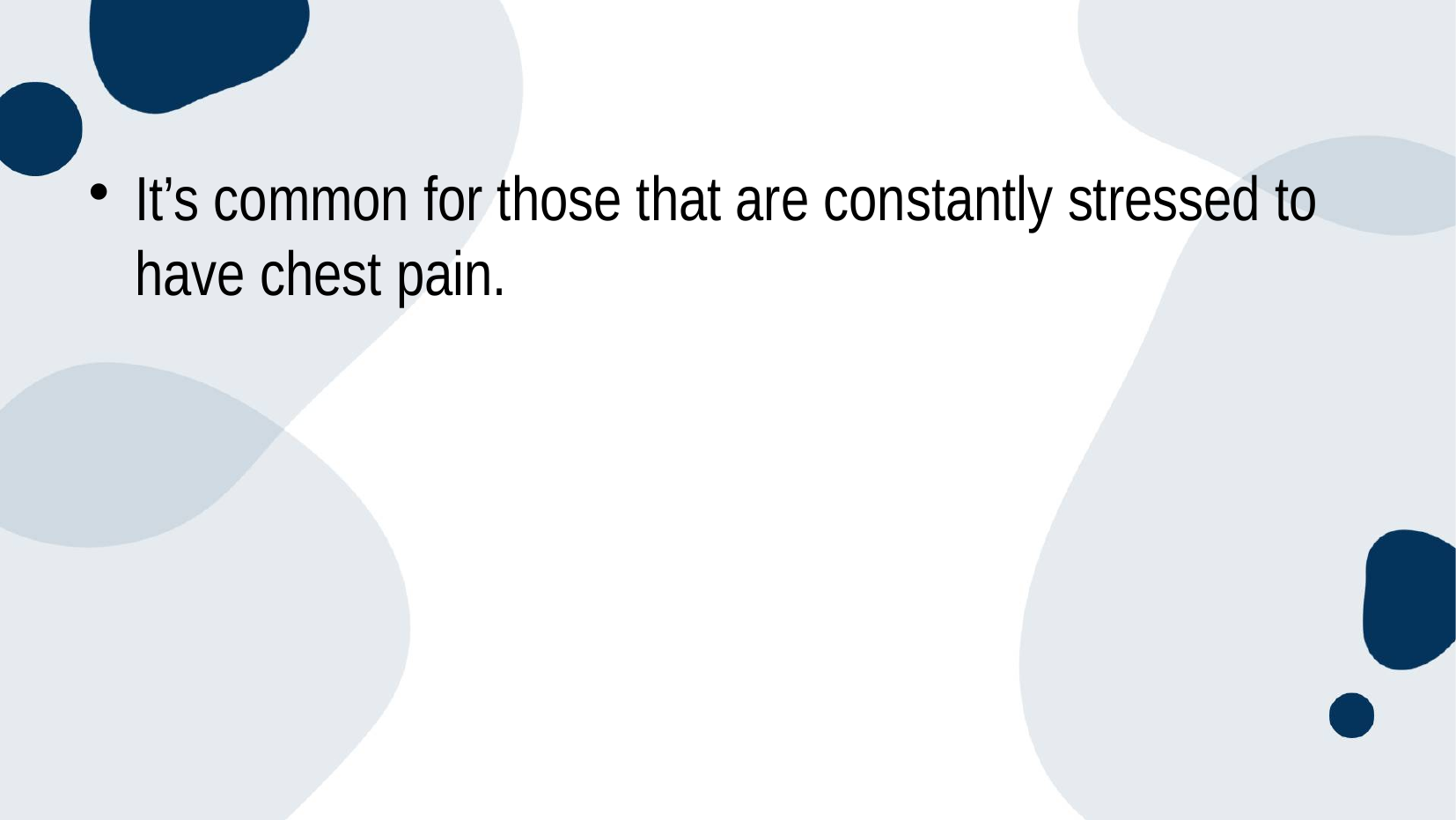

It’s common for those that are constantly stressed to have chest pain.